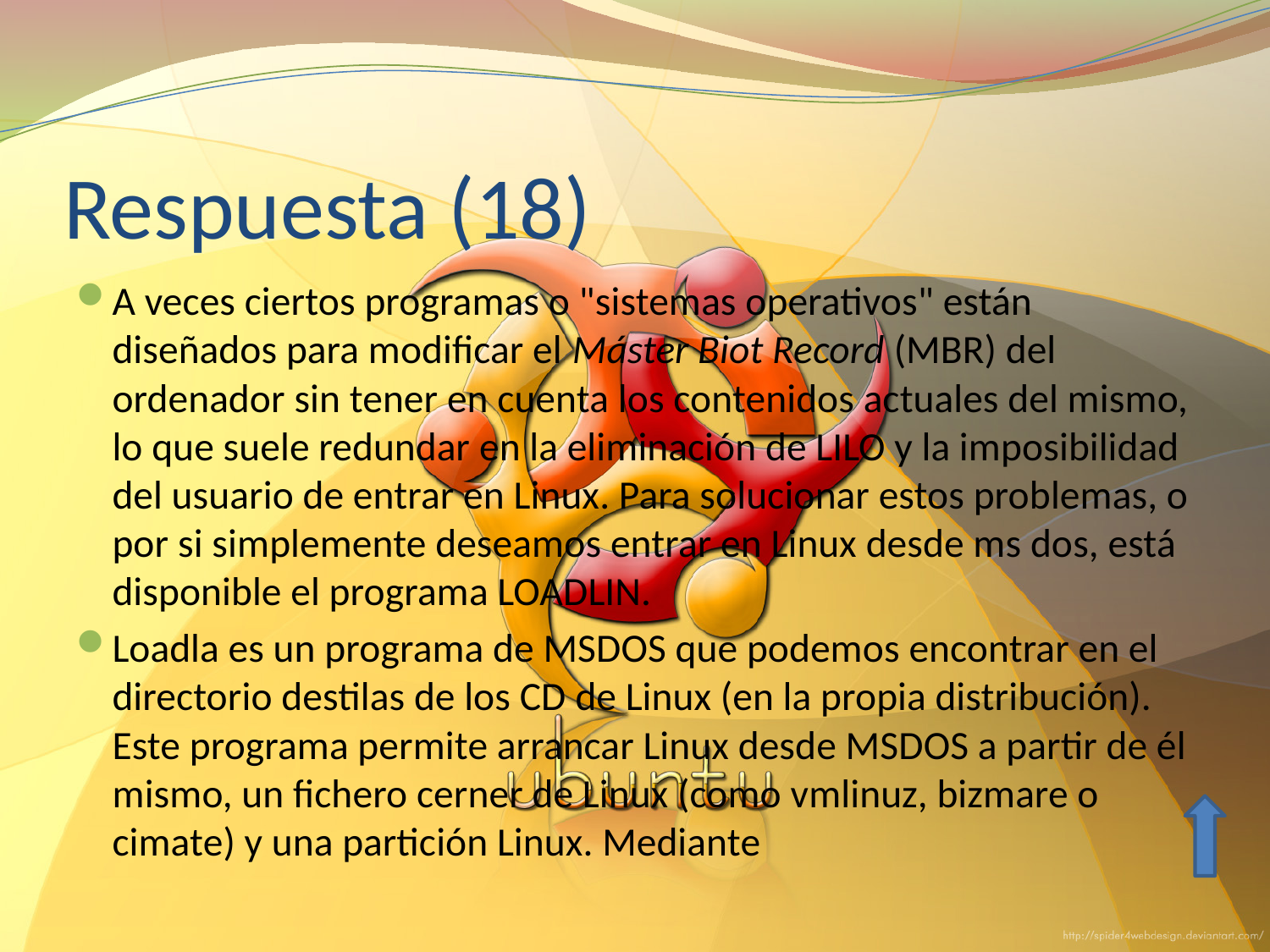

# Respuesta (18)
A veces ciertos programas o "sistemas operativos" están diseñados para modificar el Máster Biot Record (MBR) del ordenador sin tener en cuenta los contenidos actuales del mismo, lo que suele redundar en la eliminación de LILO y la imposibilidad del usuario de entrar en Linux. Para solucionar estos problemas, o por si simplemente deseamos entrar en Linux desde ms dos, está disponible el programa LOADLIN.
Loadla es un programa de MSDOS que podemos encontrar en el directorio destilas de los CD de Linux (en la propia distribución). Este programa permite arrancar Linux desde MSDOS a partir de él mismo, un fichero cerner de Linux (como vmlinuz, bizmare o cimate) y una partición Linux. Mediante